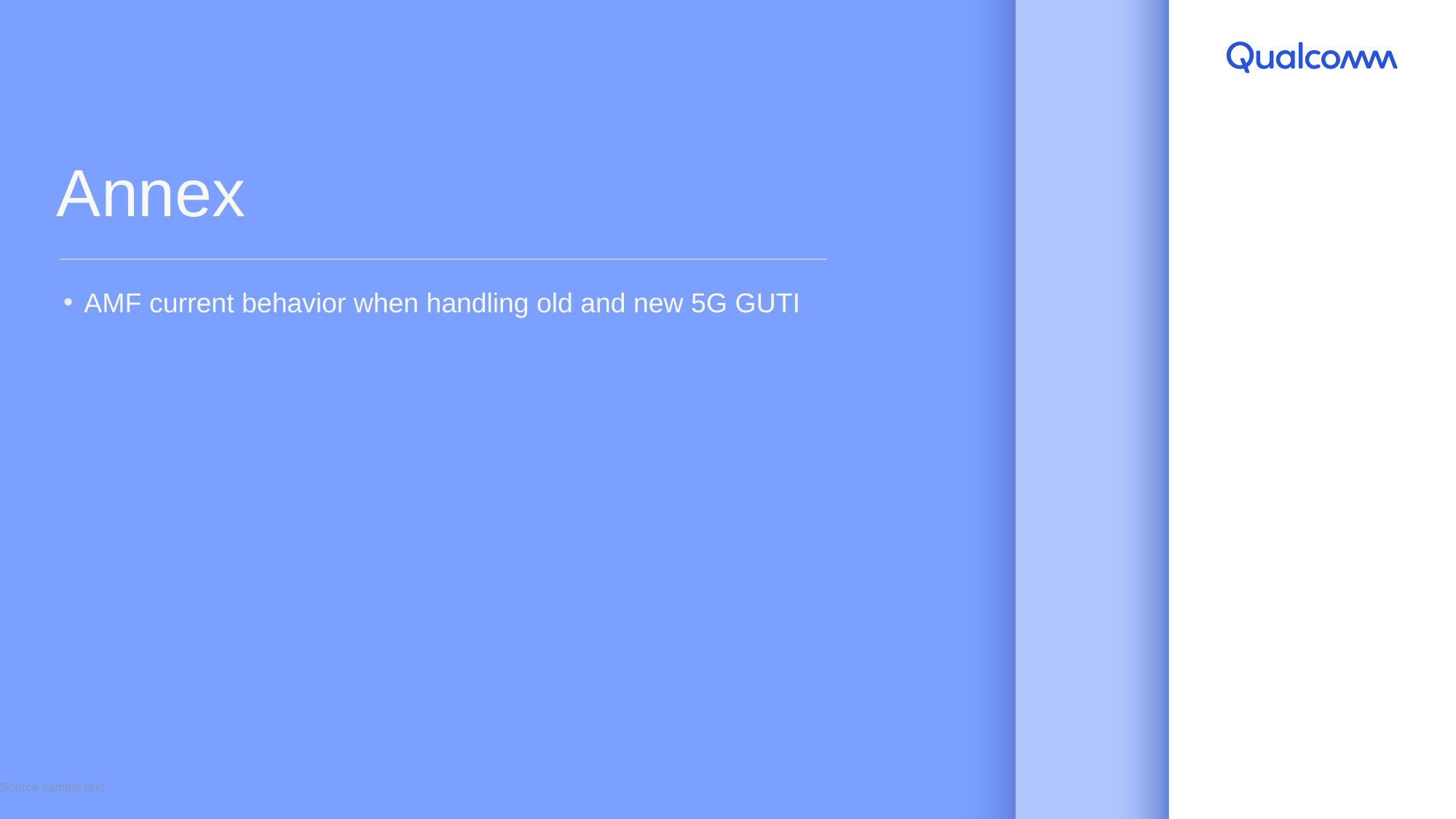

# Annex
AMF current behavior when handling old and new 5G GUTI
Source sample text